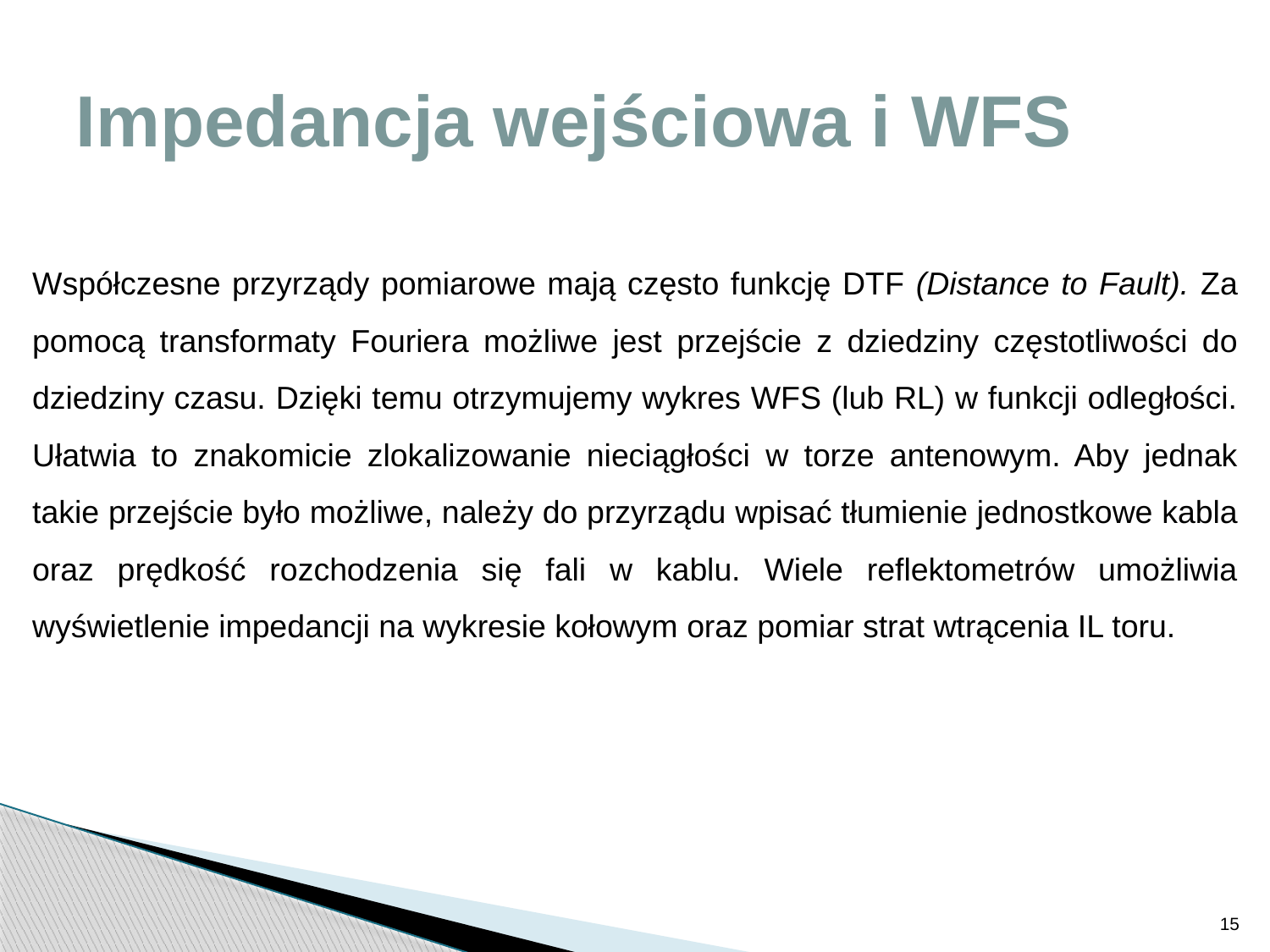

# Impedancja wejściowa i WFS
Współczesne przyrządy pomiarowe mają często funkcję DTF (Distance to Fault). Za pomocą transformaty Fouriera możliwe jest przejście z dziedziny częstotliwości do dziedziny czasu. Dzięki temu otrzymujemy wykres WFS (lub RL) w funkcji odległości. Ułatwia to znakomicie zlokalizowanie nieciągłości w torze antenowym. Aby jednak takie przejście było możliwe, należy do przyrządu wpisać tłumienie jednostkowe kabla oraz prędkość rozchodzenia się fali w kablu. Wiele reflektometrów umożliwia wyświetlenie impedancji na wykresie kołowym oraz pomiar strat wtrącenia IL toru.

15